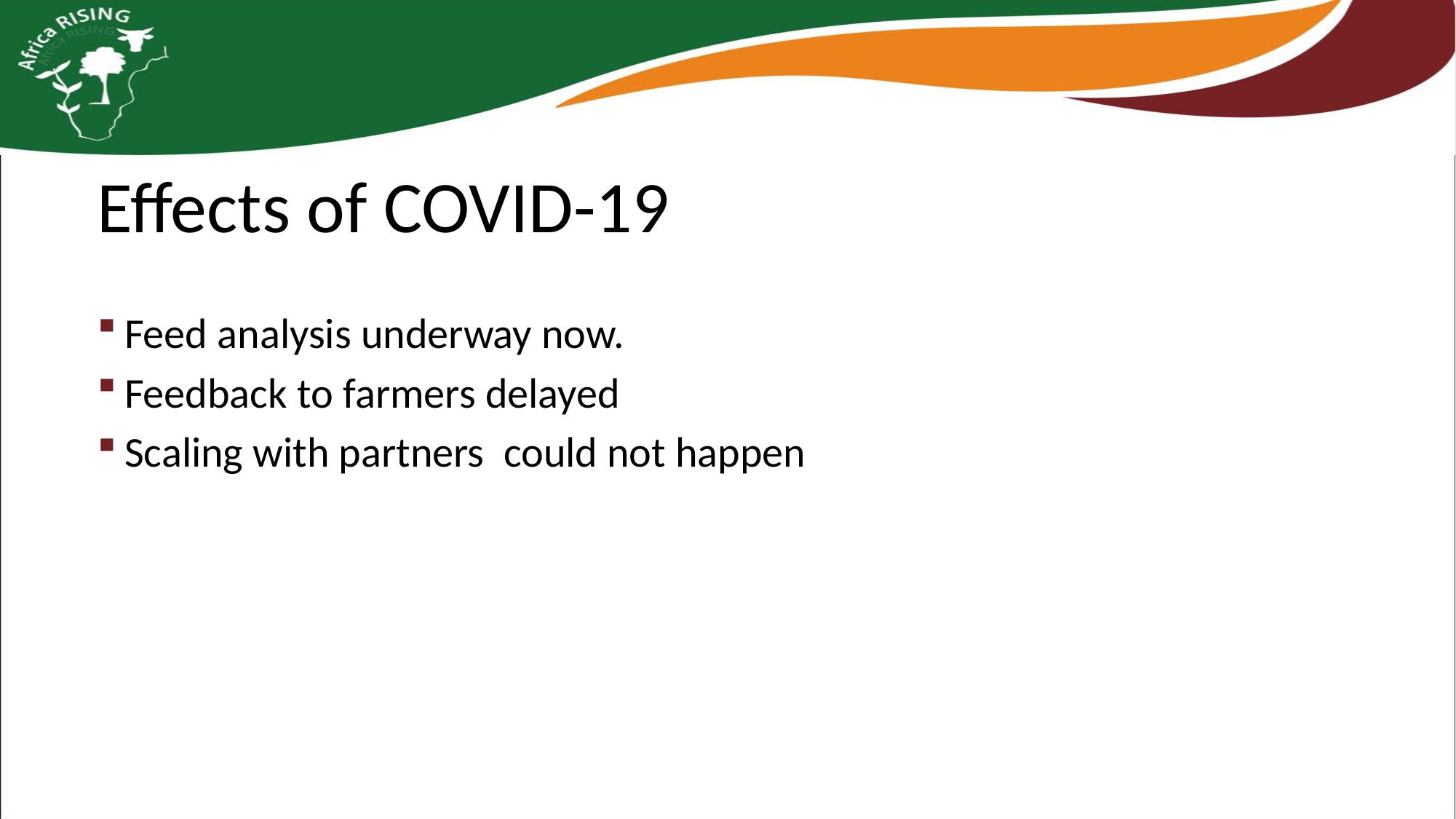

Effects of COVID-19
Feed analysis underway now.
Feedback to farmers delayed
Scaling with partners  could not happen